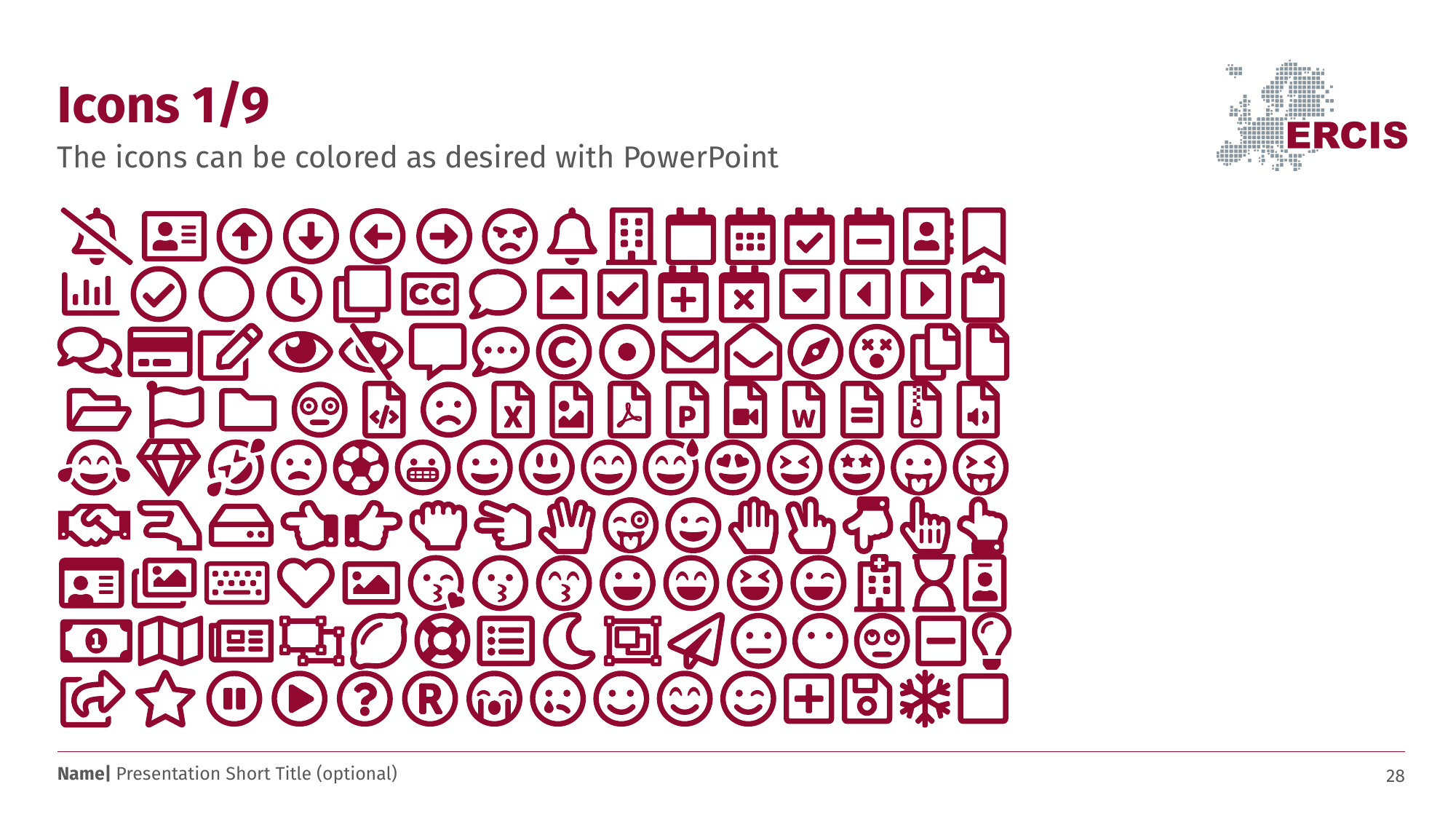

# Icons 1/9
The icons can be colored as desired with PowerPoint

28